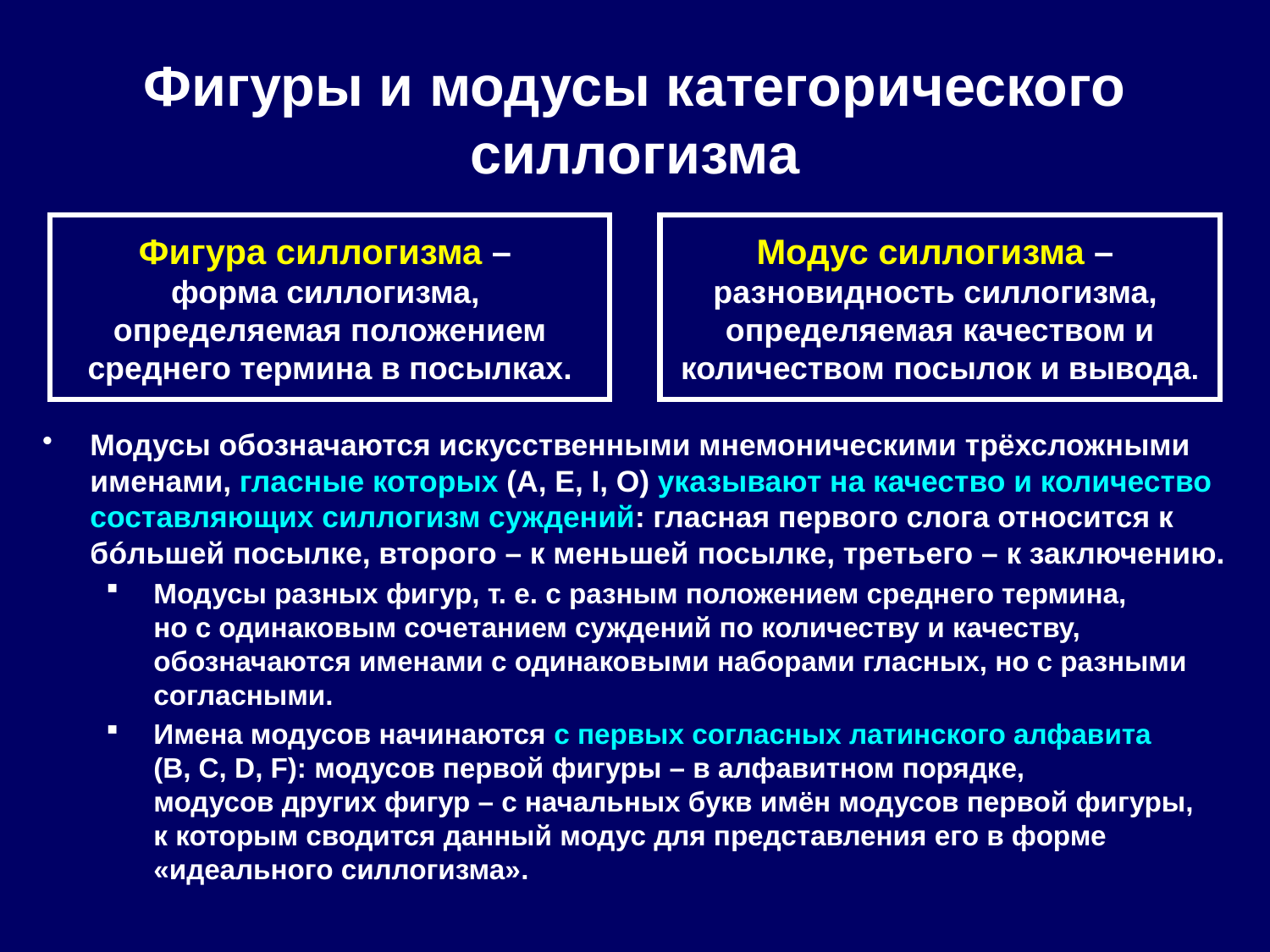

# Фигуры и модусы категорического силлогизма
Фигура силлогизма –
форма силлогизма,
определяемая положением среднего термина в посылках.
Модус силлогизма –
разновидность силлогизма,
определяемая качеством и количеством посылок и вывода.
Модусы обозначаются искусственными мнемоническими трёхсложными именами, гласные которых (A, E, I, O) указывают на качество и количество составляющих силлогизм суждений: гласная первого слога относится к
бóльшей посылке, второго – к меньшей посылке, третьего – к заключению.
Модусы разных фигур, т. е. с разным положением среднего термина,
но с одинаковым сочетанием суждений по количеству и качеству, обозначаются именами с одинаковыми наборами гласных, но с разными согласными.
Имена модусов начинаются с первых согласных латинского алфавита
(B, C, D, F): модусов первой фигуры – в алфавитном порядке,
модусов других фигур – с начальных букв имён модусов первой фигуры,
к которым сводится данный модус для представления его в форме «идеального силлогизма».